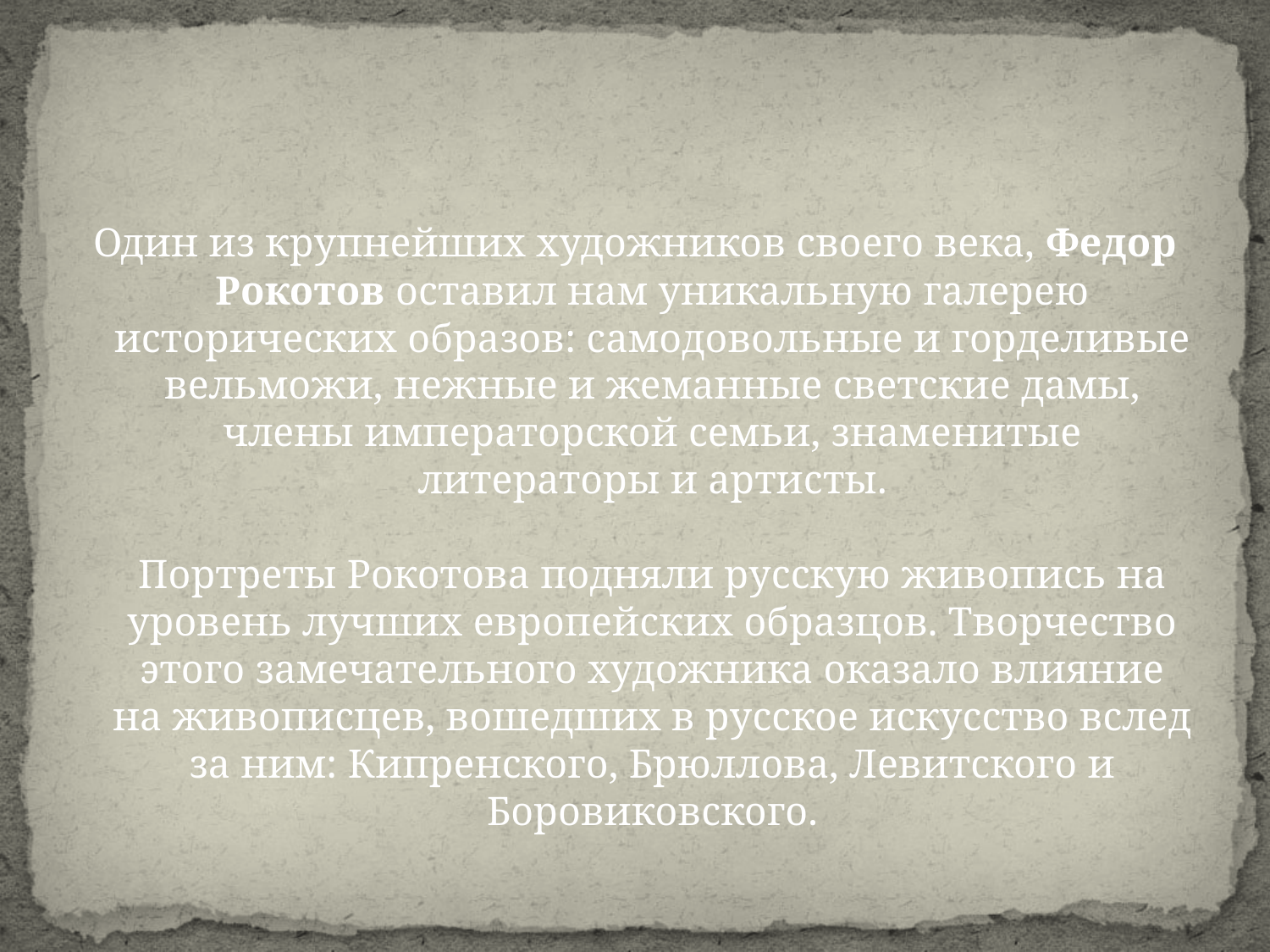

Один из крупнейших художников своего века, Федор Рокотов оставил нам уникальную галерею исторических образов: самодовольные и горделивые вельможи, нежные и жеманные светские дамы, члены императорской семьи, знаменитые литераторы и артисты.
Портреты Рокотова подняли русскую живопись на уровень лучших европейских образцов. Творчество этого замечательного художника оказало влияние на живописцев, вошедших в русское искусство вслед за ним: Кипренского, Брюллова, Левитского и Боровиковского.